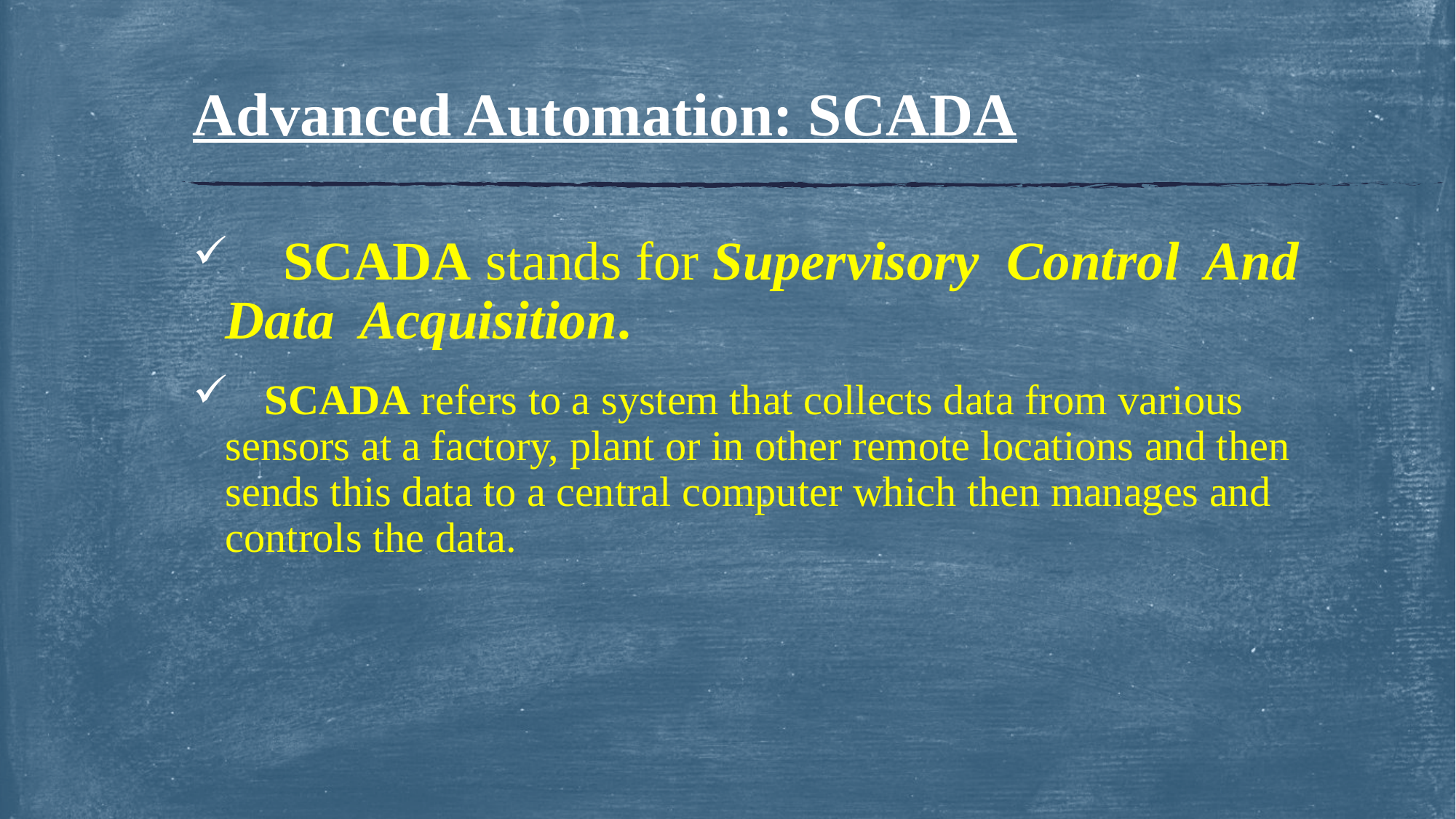

# Advanced Automation: SCADA
    SCADA stands for Supervisory  Control  And Data  Acquisition.
   SCADA refers to a system that collects data from various sensors at a factory, plant or in other remote locations and then sends this data to a central computer which then manages and controls the data.